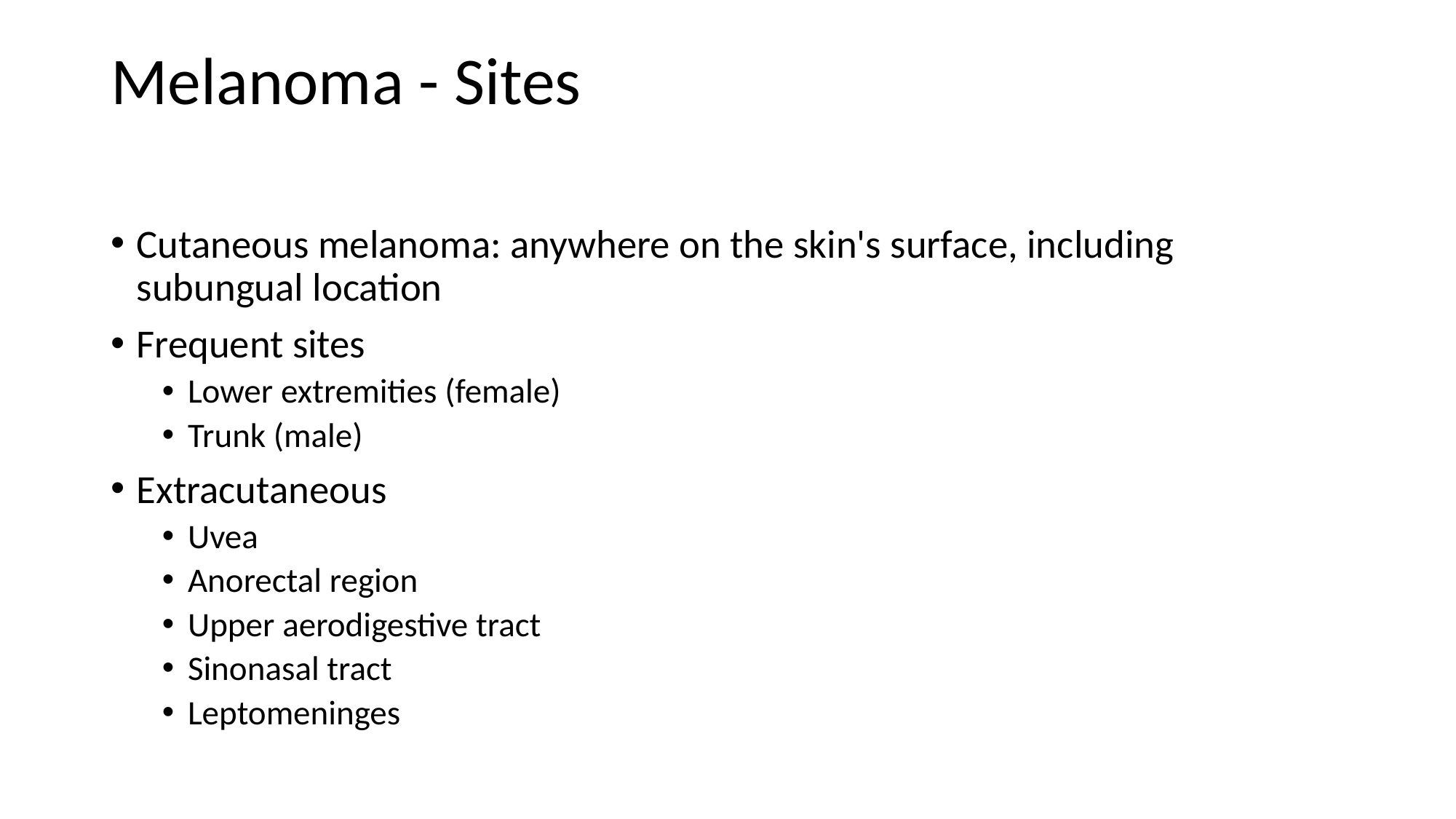

# Melanoma - Sites
Cutaneous melanoma: anywhere on the skin's surface, including subungual location
Frequent sites
Lower extremities (female)
Trunk (male)
Extracutaneous
Uvea
Anorectal region
Upper aerodigestive tract
Sinonasal tract
Leptomeninges